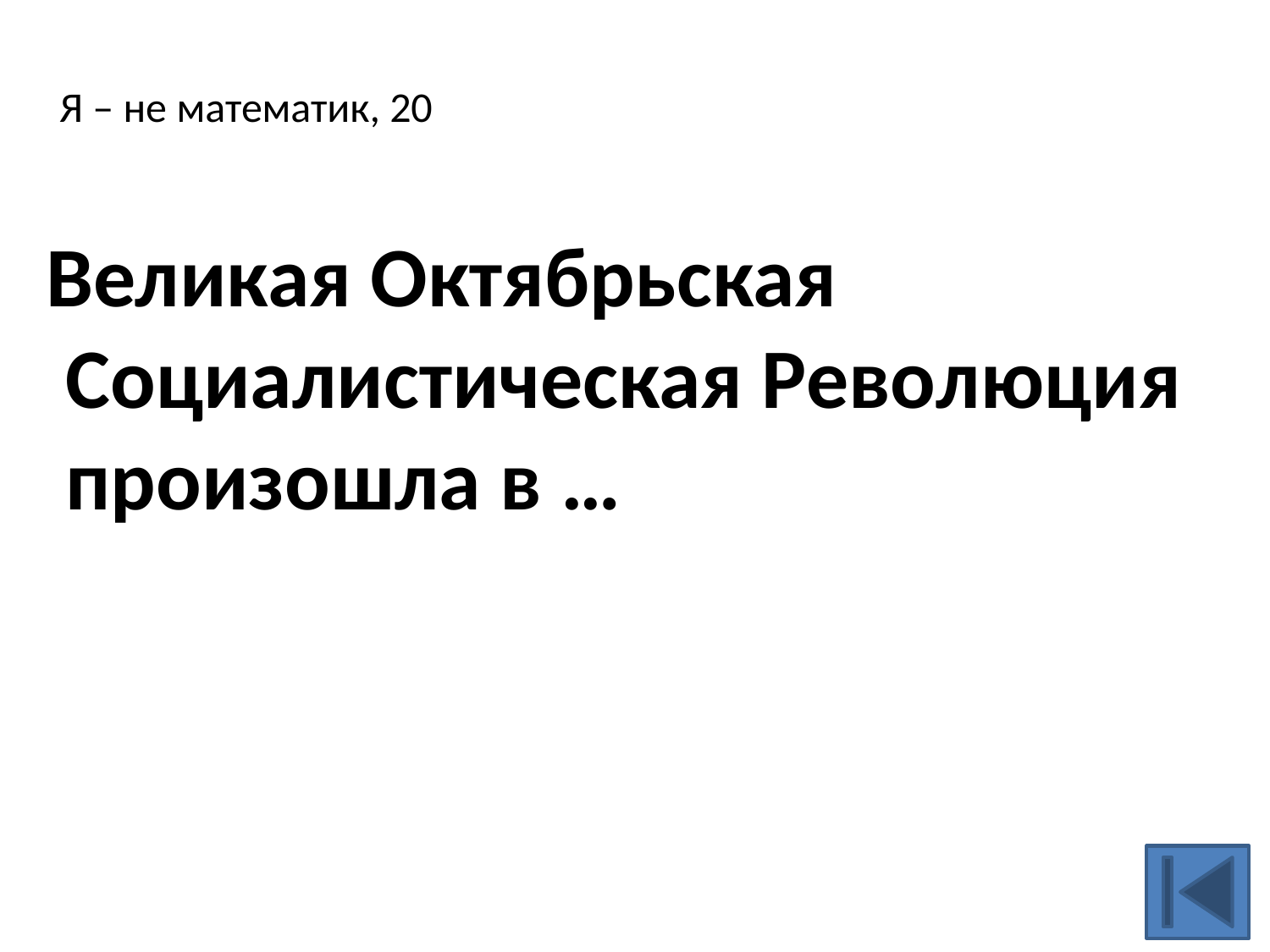

Я – не математик, 20
Великая Октябрьская
 Социалистическая Революция
 произошла в …